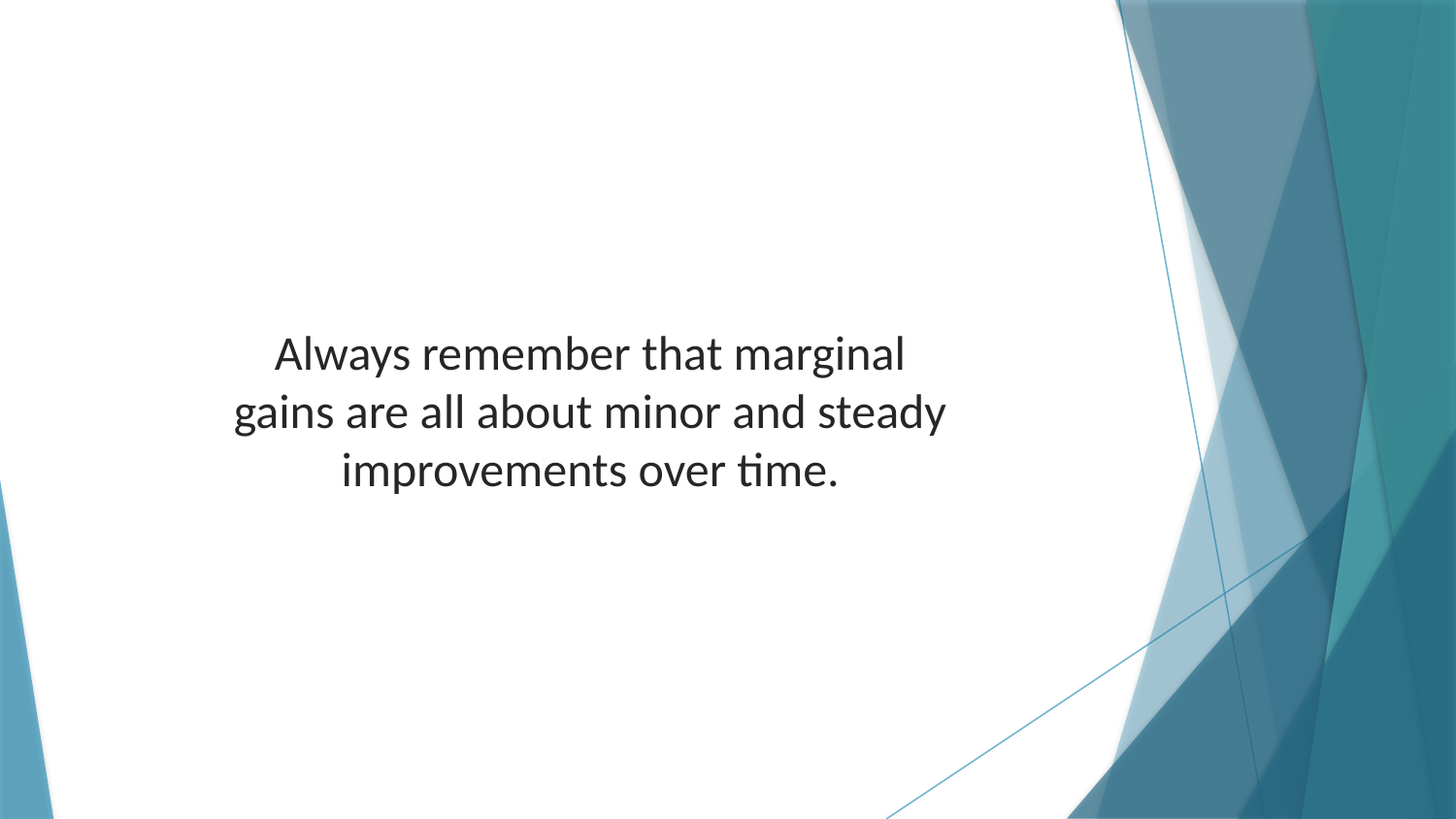

Always remember that marginal gains are all about minor and steady improvements over time.